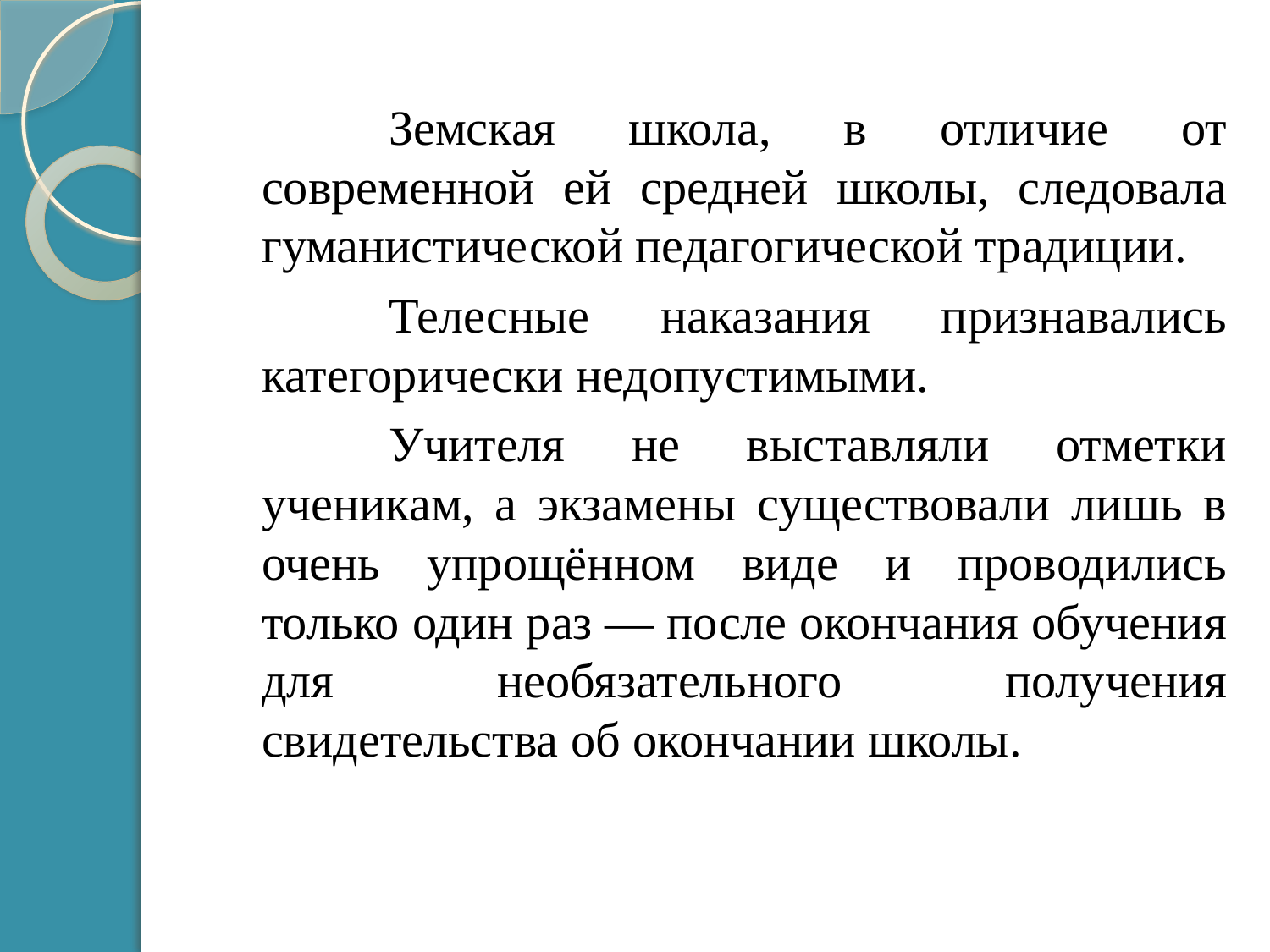

Земская школа, в отличие от современной ей средней школы, следовала гуманистической педагогической традиции.
		Телесные наказания признавались категорически недопустимыми.
		Учителя не выставляли отметки ученикам, а экзамены существовали лишь в очень упрощённом виде и проводились только один раз — после окончания обучения для необязательного получения свидетельства об окончании школы.